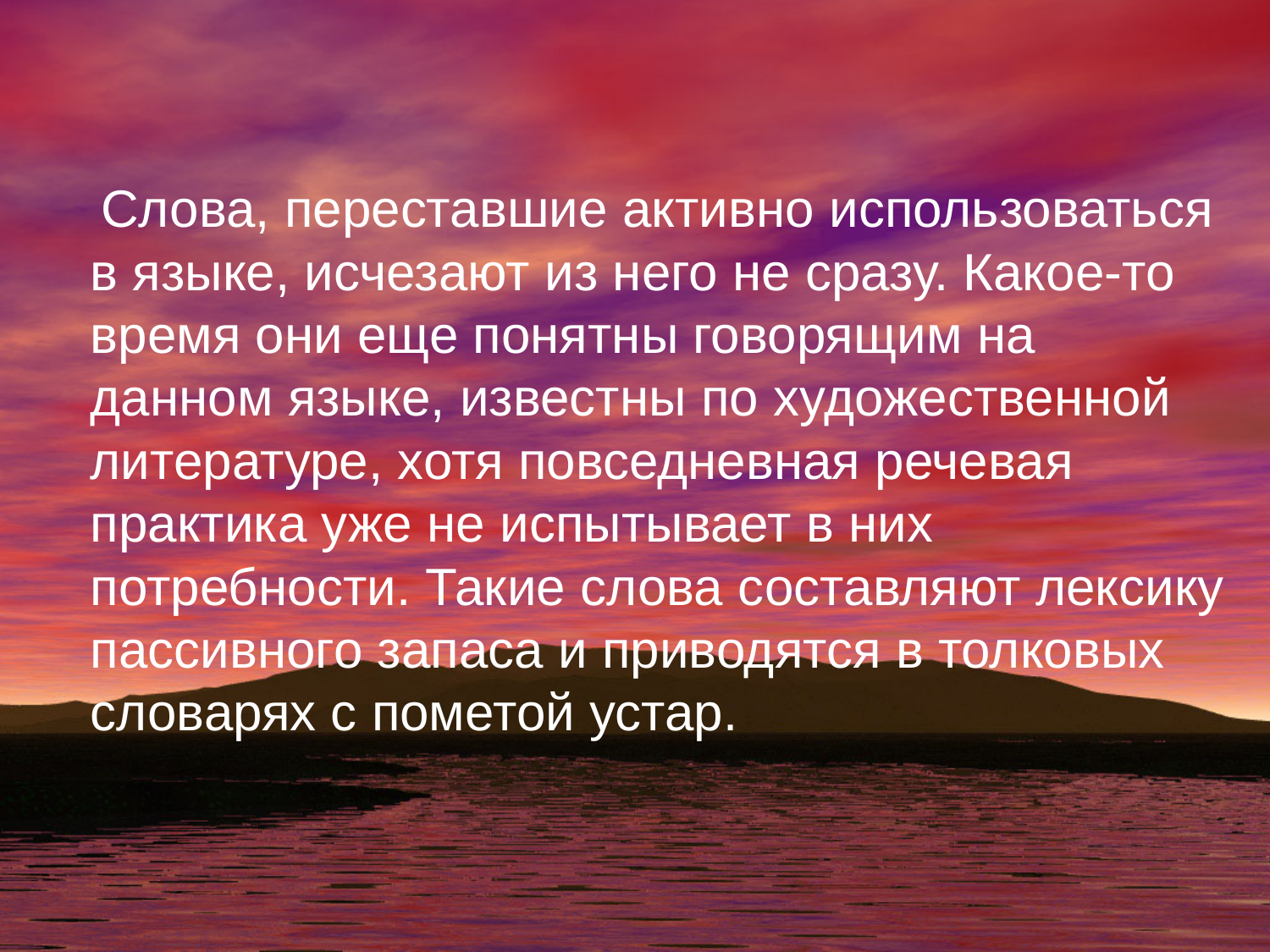

#
    Слова, переставшие активно использоваться в языке, исчезают из него не сразу. Какое-то время они еще понятны говорящим на данном языке, известны по художественной литературе, хотя повседневная речевая практика уже не испытывает в них потребности. Такие слова составляют лексику пассивного запаса и приводятся в толковых словарях с пометой устар.